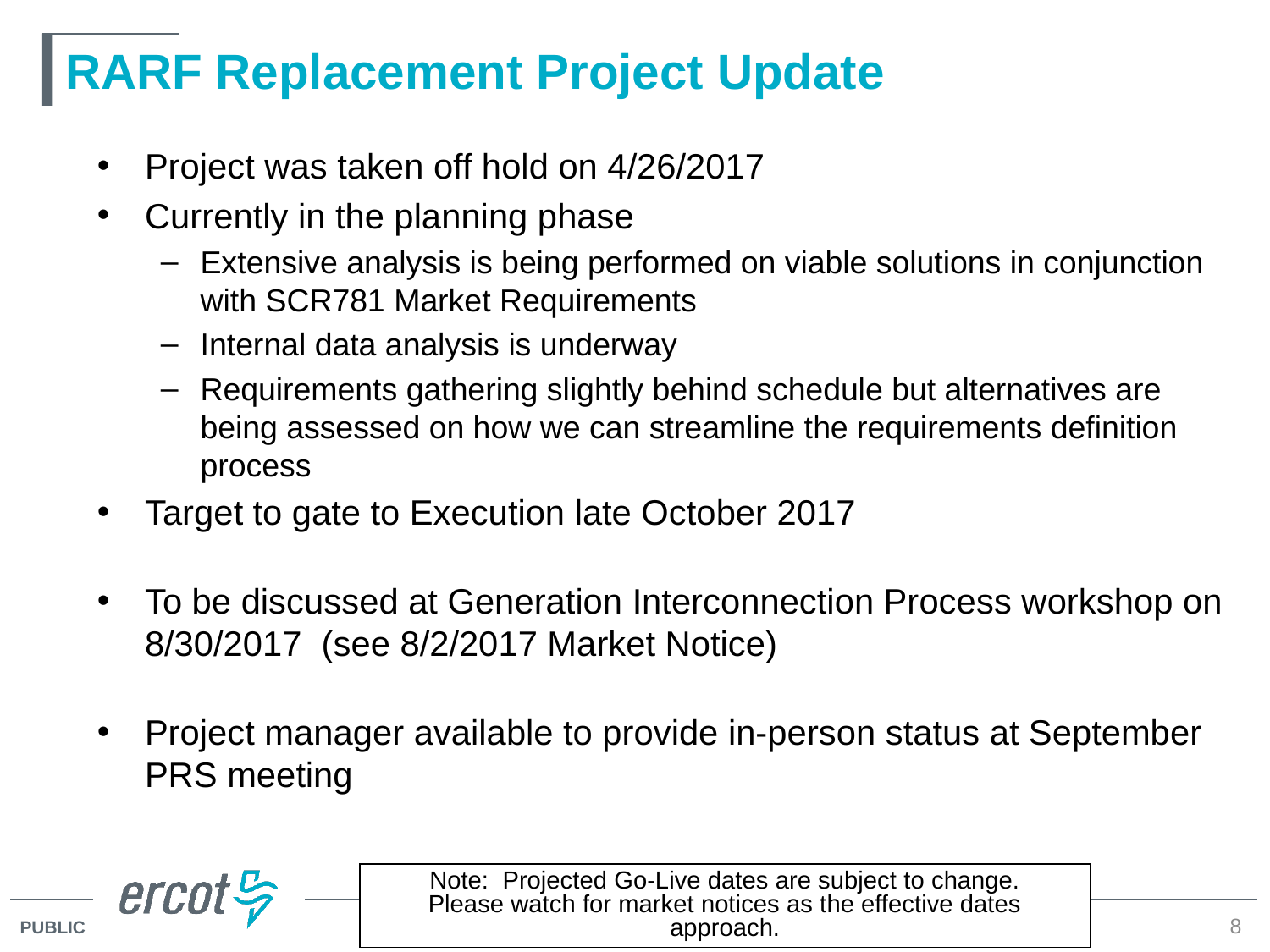

# RARF Replacement Project Update
Project was taken off hold on 4/26/2017
Currently in the planning phase
Extensive analysis is being performed on viable solutions in conjunction with SCR781 Market Requirements
Internal data analysis is underway
Requirements gathering slightly behind schedule but alternatives are being assessed on how we can streamline the requirements definition process
Target to gate to Execution late October 2017

To be discussed at Generation Interconnection Process workshop on 8/30/2017  (see 8/2/2017 Market Notice)

Project manager available to provide in-person status at September PRS meeting
Note:  Projected Go-Live dates are subject to change.
Please watch for market notices as the effective dates approach.
8